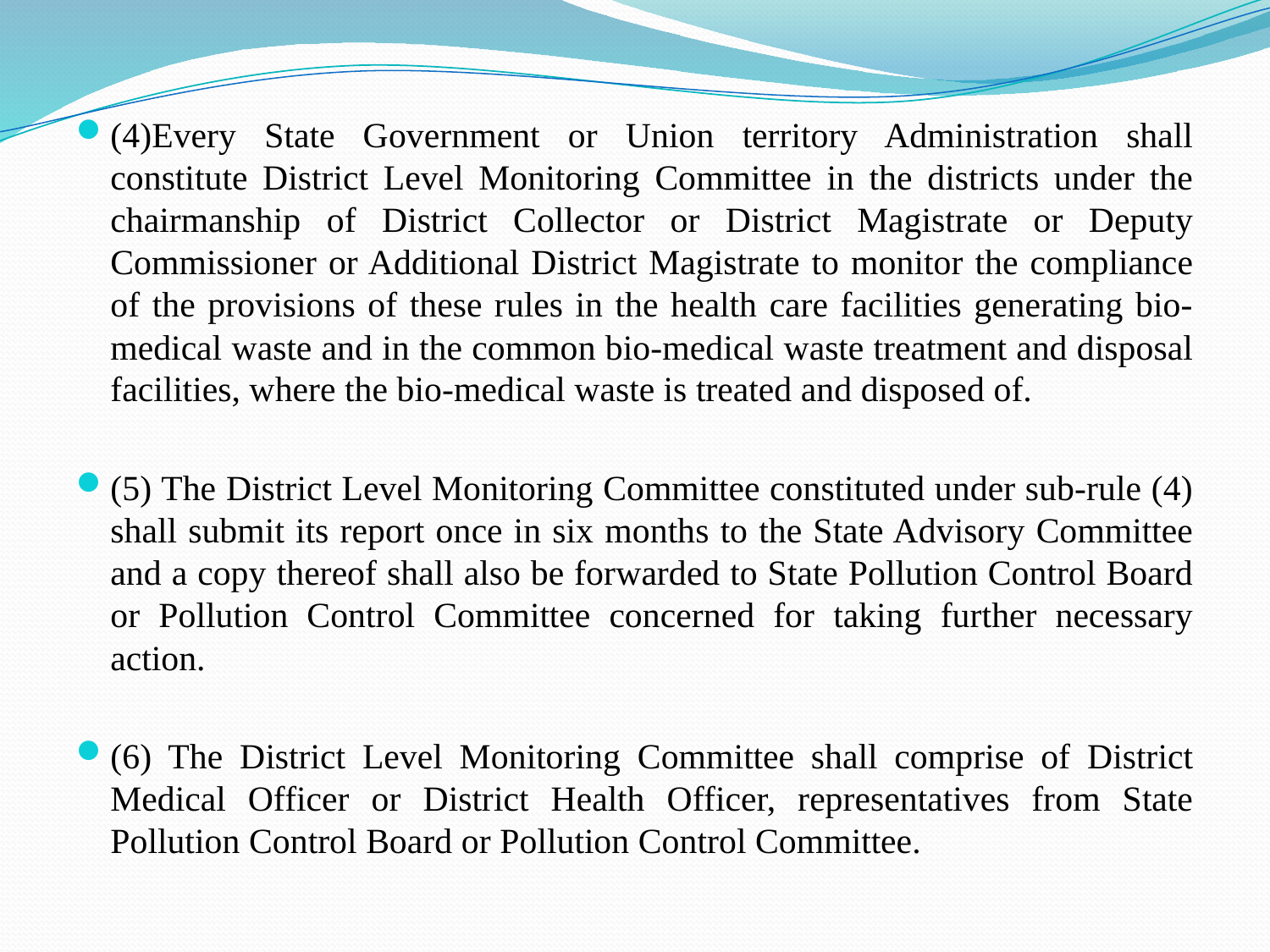

(4)Every State Government or Union territory Administration shall constitute District Level Monitoring Committee in the districts under the chairmanship of District Collector or District Magistrate or Deputy Commissioner or Additional District Magistrate to monitor the compliance of the provisions of these rules in the health care facilities generating bio-medical waste and in the common bio-medical waste treatment and disposal facilities, where the bio-medical waste is treated and disposed of.

(5) The District Level Monitoring Committee constituted under sub-rule (4) shall submit its report once in six months to the State Advisory Committee and a copy thereof shall also be forwarded to State Pollution Control Board or Pollution Control Committee concerned for taking further necessary action.

(6) The District Level Monitoring Committee shall comprise of District Medical Officer or District Health Officer, representatives from State Pollution Control Board or Pollution Control Committee.